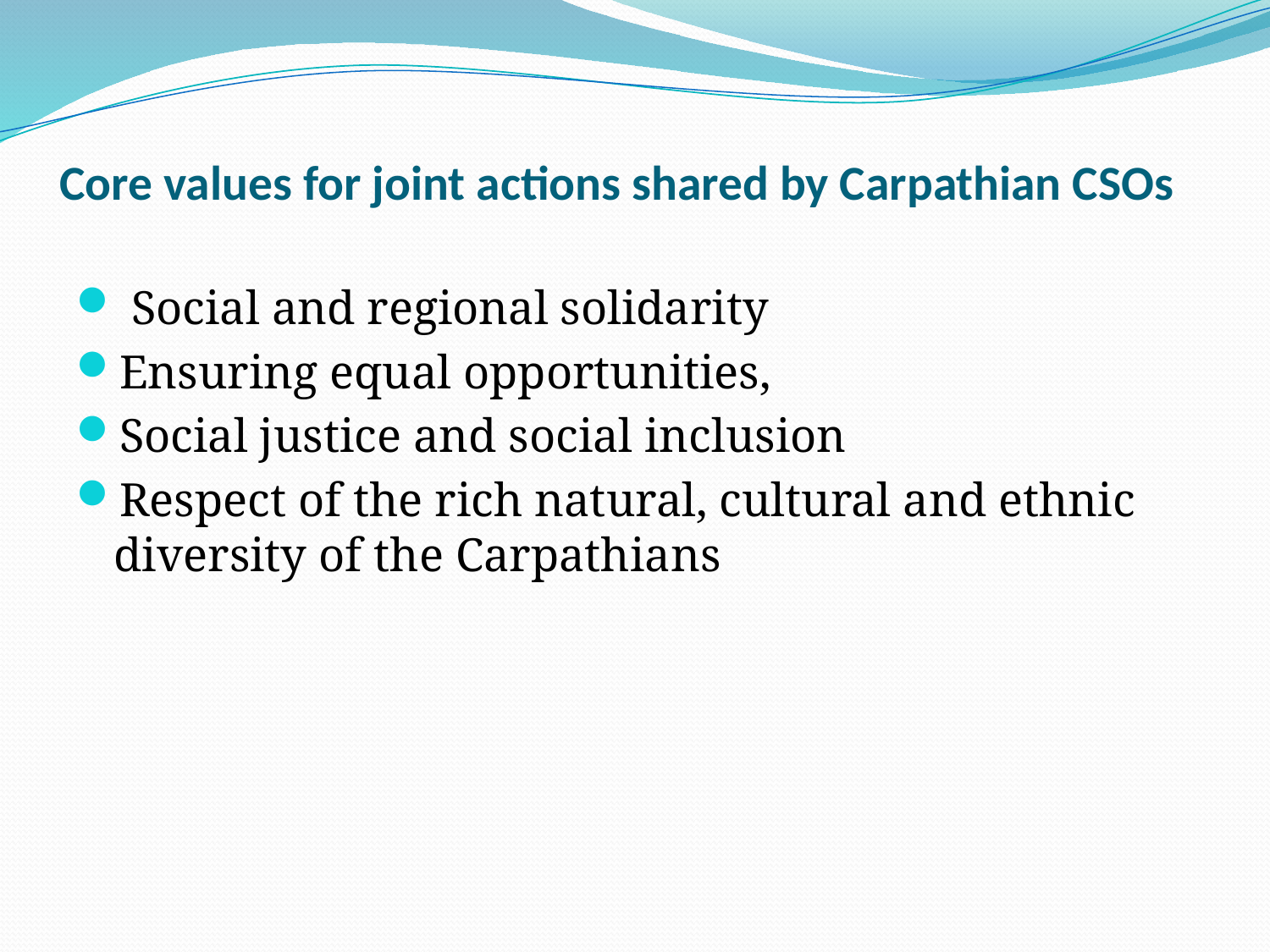

# Core values for joint actions shared by Carpathian CSOs

 Social and regional solidarity
Ensuring equal opportunities,
Social justice and social inclusion
Respect of the rich natural, cultural and ethnic diversity of the Carpathians